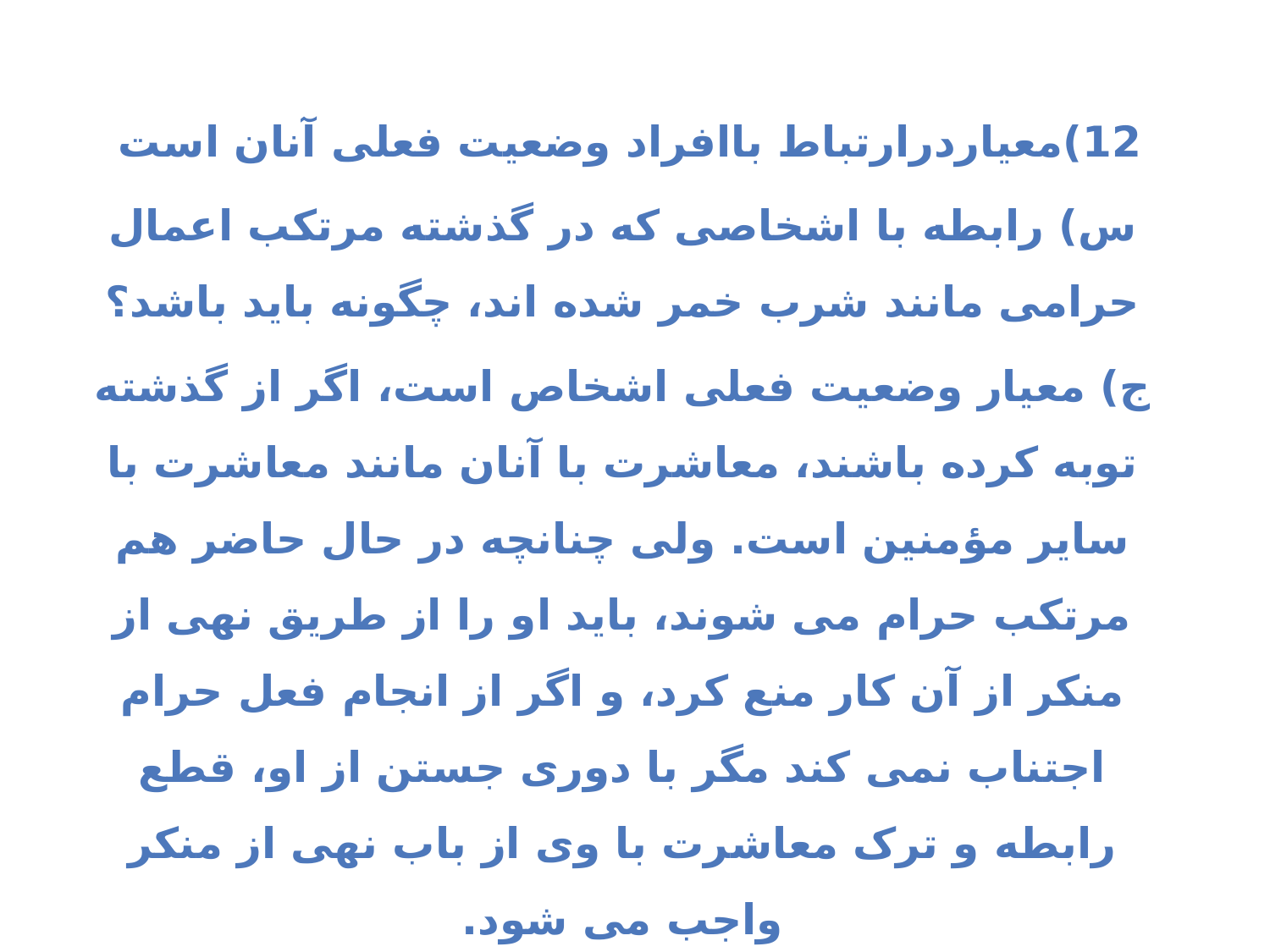

12)معیاردرارتباط باافراد وضعیت فعلی آنان است
س) رابطه با اشخاصی که در گذشته مرتکب اعمال حرامی مانند شرب خمر شده اند، چگونه باید باشد؟
ج) معیار وضعیت فعلی اشخاص است، اگر از گذشته توبه کرده باشند، معاشرت با آنان مانند معاشرت با سایر مؤمنین است. ولی چنانچه در حال حاضر هم مرتکب حرام می شوند، باید او را از طریق نهی از منکر از آن کار منع کرد، و اگر از انجام فعل حرام اجتناب نمی کند مگر با دوری جستن از او، قطع رابطه و ترک معاشرت با وی از باب نهی از منکر واجب می شود.